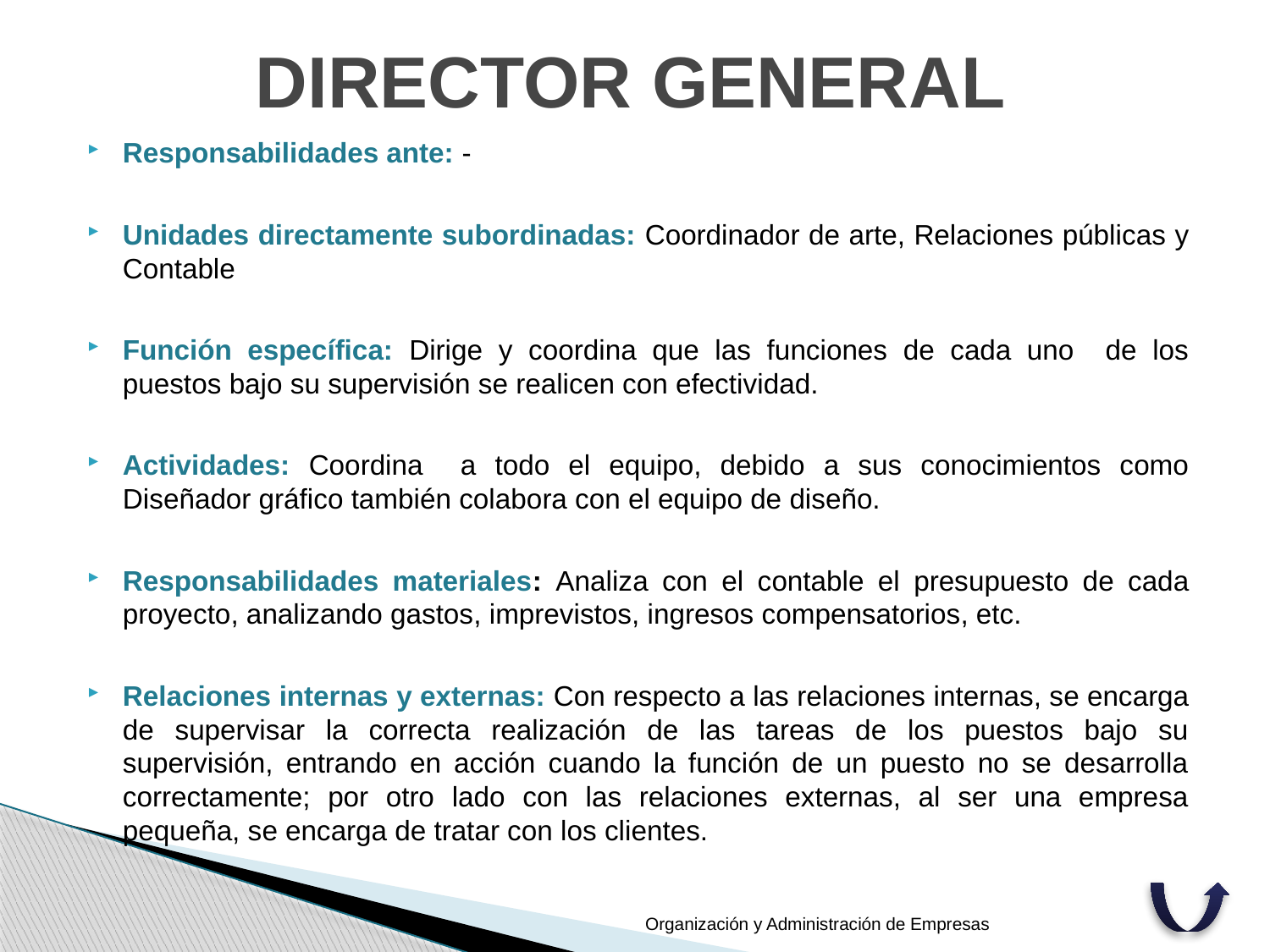

# DIRECTOR GENERAL
Responsabilidades ante: -

Unidades directamente subordinadas: Coordinador de arte, Relaciones públicas y Contable

Función específica: Dirige y coordina que las funciones de cada uno  de los puestos bajo su supervisión se realicen con efectividad.

Actividades: Coordina  a todo el equipo, debido a sus conocimientos como Diseñador gráfico también colabora con el equipo de diseño.

Responsabilidades materiales: Analiza con el contable el presupuesto de cada proyecto, analizando gastos, imprevistos, ingresos compensatorios, etc.

Relaciones internas y externas: Con respecto a las relaciones internas, se encarga de supervisar la correcta realización de las tareas de los puestos bajo su supervisión, entrando en acción cuando la función de un puesto no se desarrolla correctamente; por otro lado con las relaciones externas, al ser una empresa pequeña, se encarga de tratar con los clientes.

Organización y Administración de Empresas